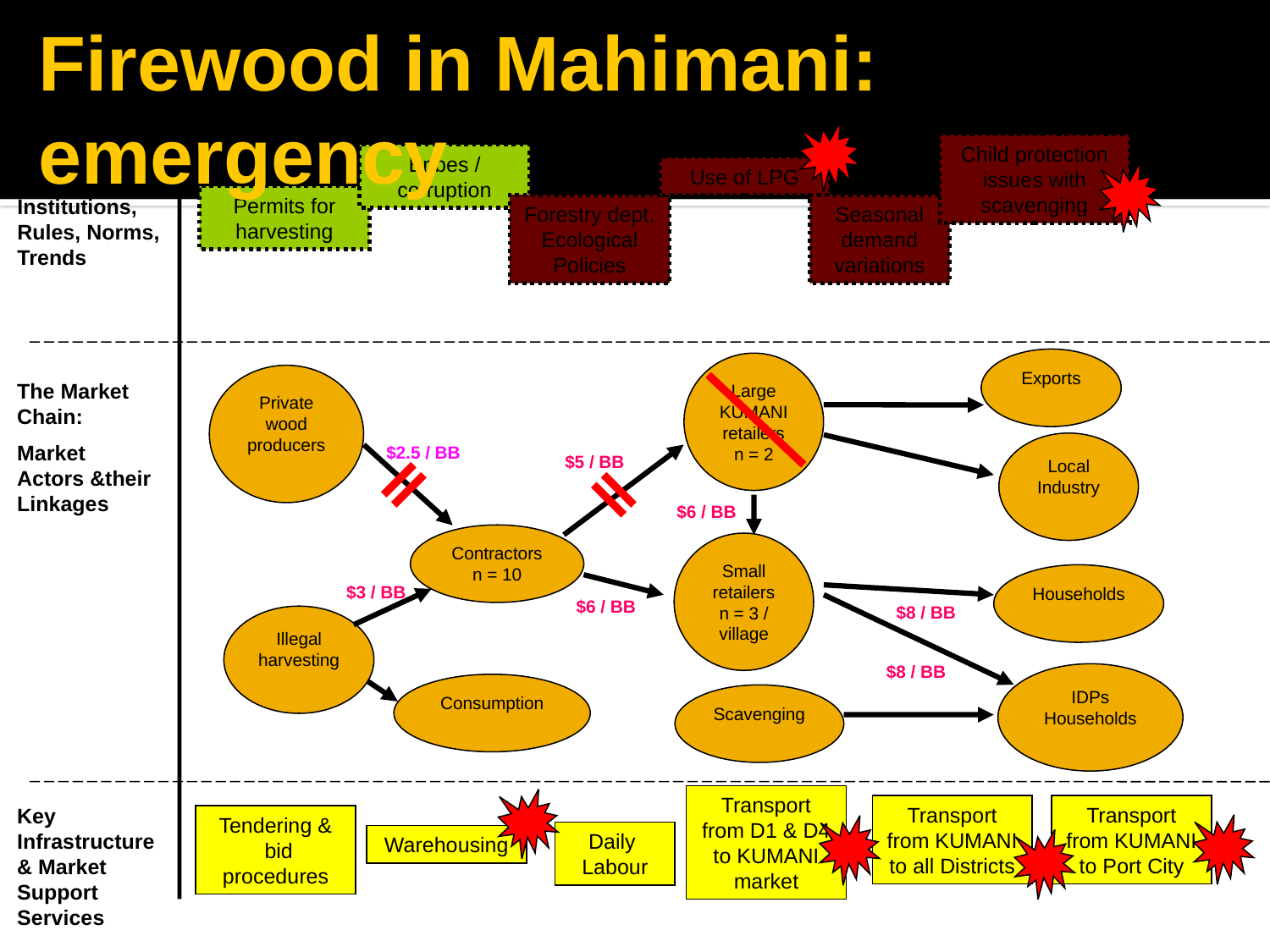

Firewood in Mahimani: emergency

Market Environment:
Institutions, Rules, Norms, Trends

Child protection issues with scavenging
Bribes / corruption
Use of LPG

Permits for harvesting
Forestry dept. Ecological Policies
Seasonal demand variations

Exports

Large KUMANI retailers
n = 2
Private wood producers

The Market Chain:
Market Actors &their Linkages

$2.5 / BB

Local Industry

$5 / BB

$6 / BB

Contractors
n = 10
Small retailers
n = 3 / village
Households

$3 / BB

$6 / BB

$8 / BB
Illegal harvesting

$8 / BB
IDPs Households

Consumption

Scavenging

Transport from D1 & D4 to KUMANI market

Transport from KUMANI to all Districts
Transport from KUMANI to Port City
Key Infrastructure & Market Support Services

Tendering &
 bid procedures

Daily
Labour
Warehousing